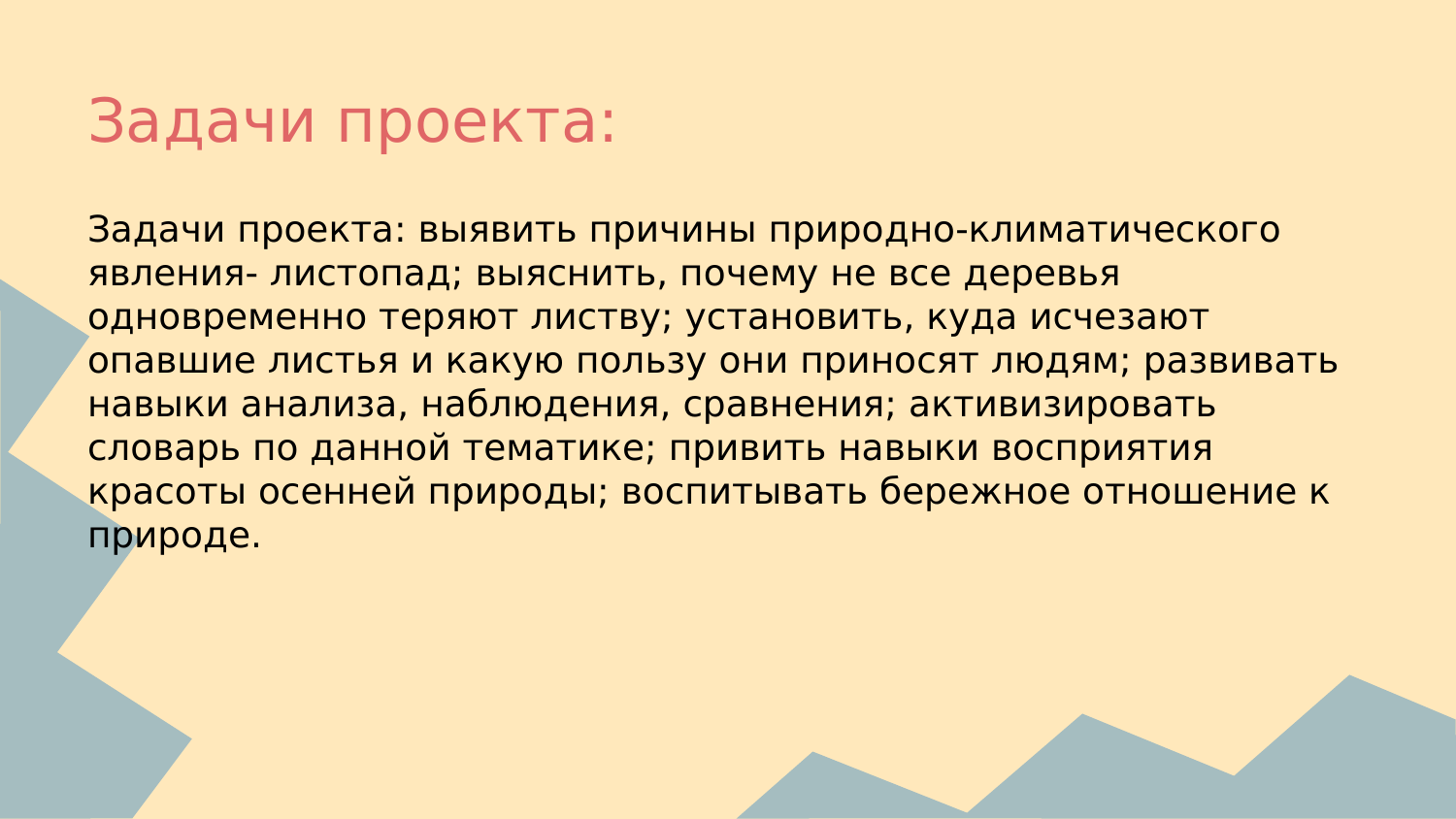

# Задачи проекта:
Задачи проекта: выявить причины природно-климатического явления- листопад; выяснить, почему не все деревья одновременно теряют листву; установить, куда исчезают опавшие листья и какую пользу они приносят людям; развивать навыки анализа, наблюдения, сравнения; активизировать словарь по данной тематике; привить навыки восприятия красоты осенней природы; воспитывать бережное отношение к природе.